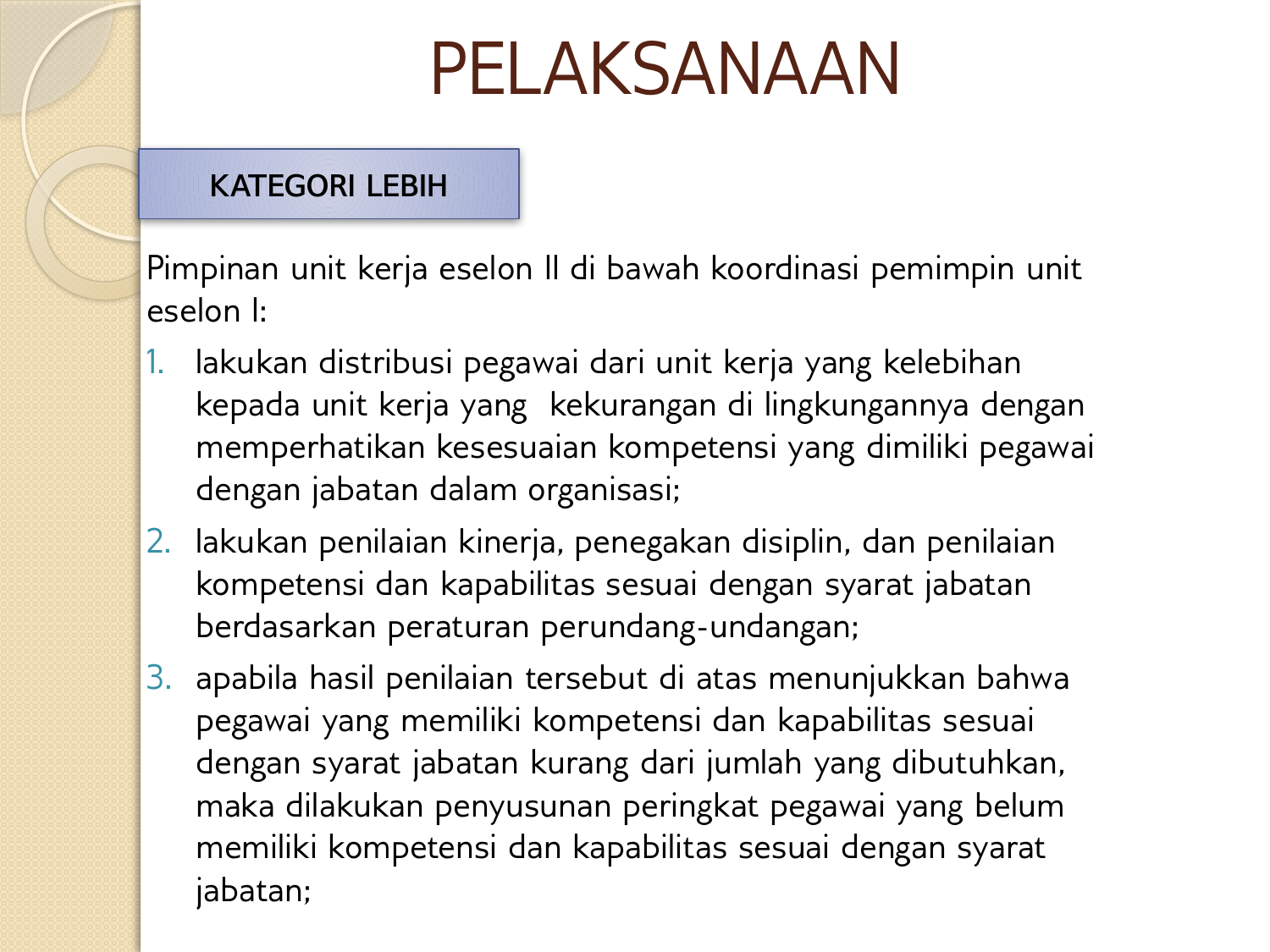

# PELAKSANAAN
KATEGORI LEBIH
Pimpinan unit kerja eselon II di bawah koordinasi pemimpin unit eselon I:
lakukan distribusi pegawai dari unit kerja yang kelebihan kepada unit kerja yang  kekurangan di lingkungannya dengan memperhatikan kesesuaian kompetensi yang dimiliki pegawai dengan jabatan dalam organisasi;
lakukan penilaian kinerja, penegakan disiplin, dan penilaian kompetensi dan kapabilitas sesuai dengan syarat jabatan berdasarkan peraturan perundang-undangan;
apabila hasil penilaian tersebut di atas menunjukkan bahwa pegawai yang memiliki kompetensi dan kapabilitas sesuai dengan syarat jabatan kurang dari jumlah yang dibutuhkan, maka dilakukan penyusunan peringkat pegawai yang belum memiliki kompetensi dan kapabilitas sesuai dengan syarat jabatan;